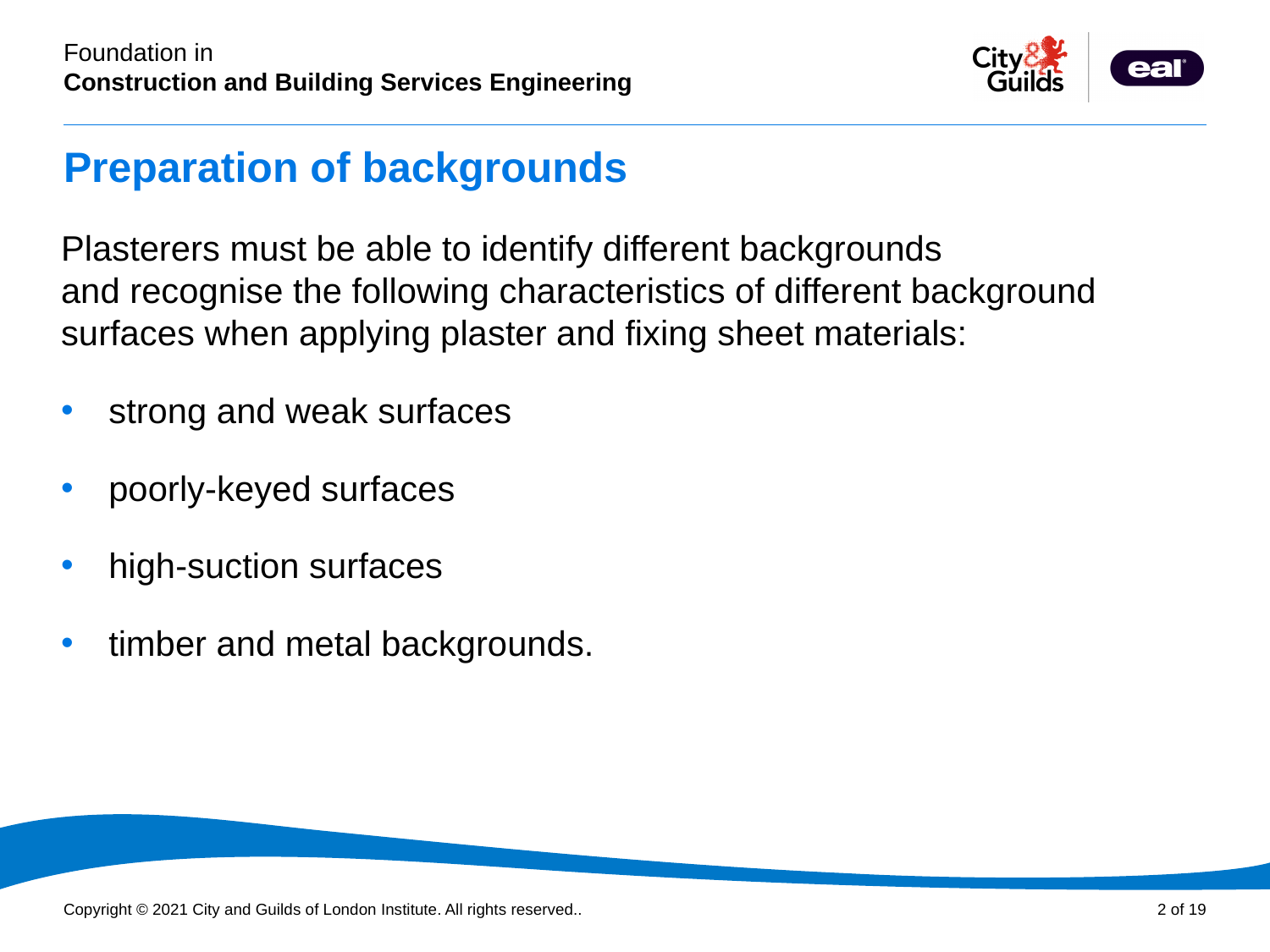

# Preparation of backgrounds
Plasterers must be able to identify different backgrounds
and recognise the following characteristics of different background surfaces when applying plaster and fixing sheet materials:
strong and weak surfaces
poorly-keyed surfaces
high-suction surfaces
timber and metal backgrounds.